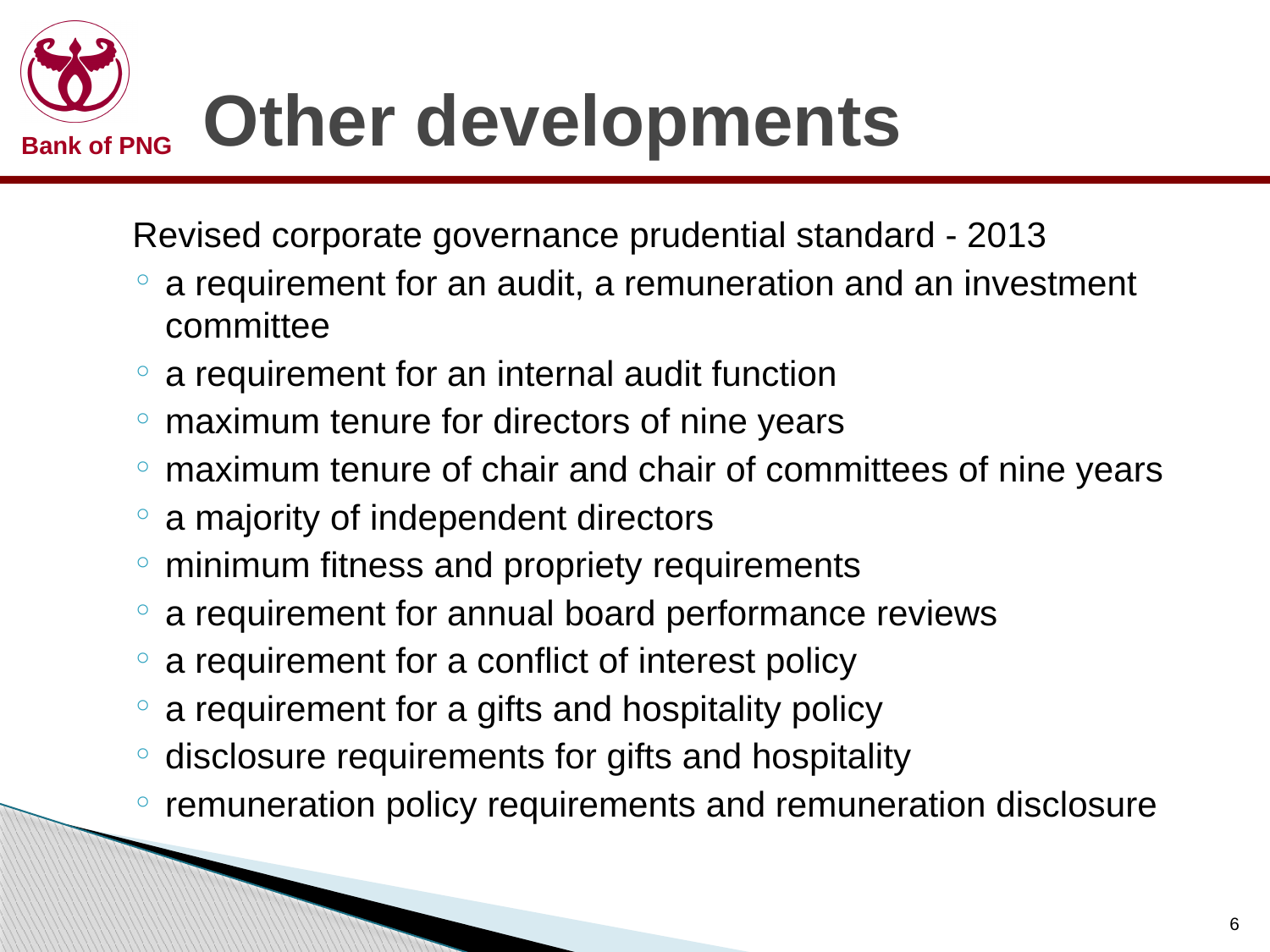

# Other developments
Revised corporate governance prudential standard - 2013
a requirement for an audit, a remuneration and an investment committee
a requirement for an internal audit function
maximum tenure for directors of nine years
maximum tenure of chair and chair of committees of nine years
a majority of independent directors
minimum fitness and propriety requirements
a requirement for annual board performance reviews
a requirement for a conflict of interest policy
a requirement for a gifts and hospitality policy
disclosure requirements for gifts and hospitality
remuneration policy requirements and remuneration disclosure

6